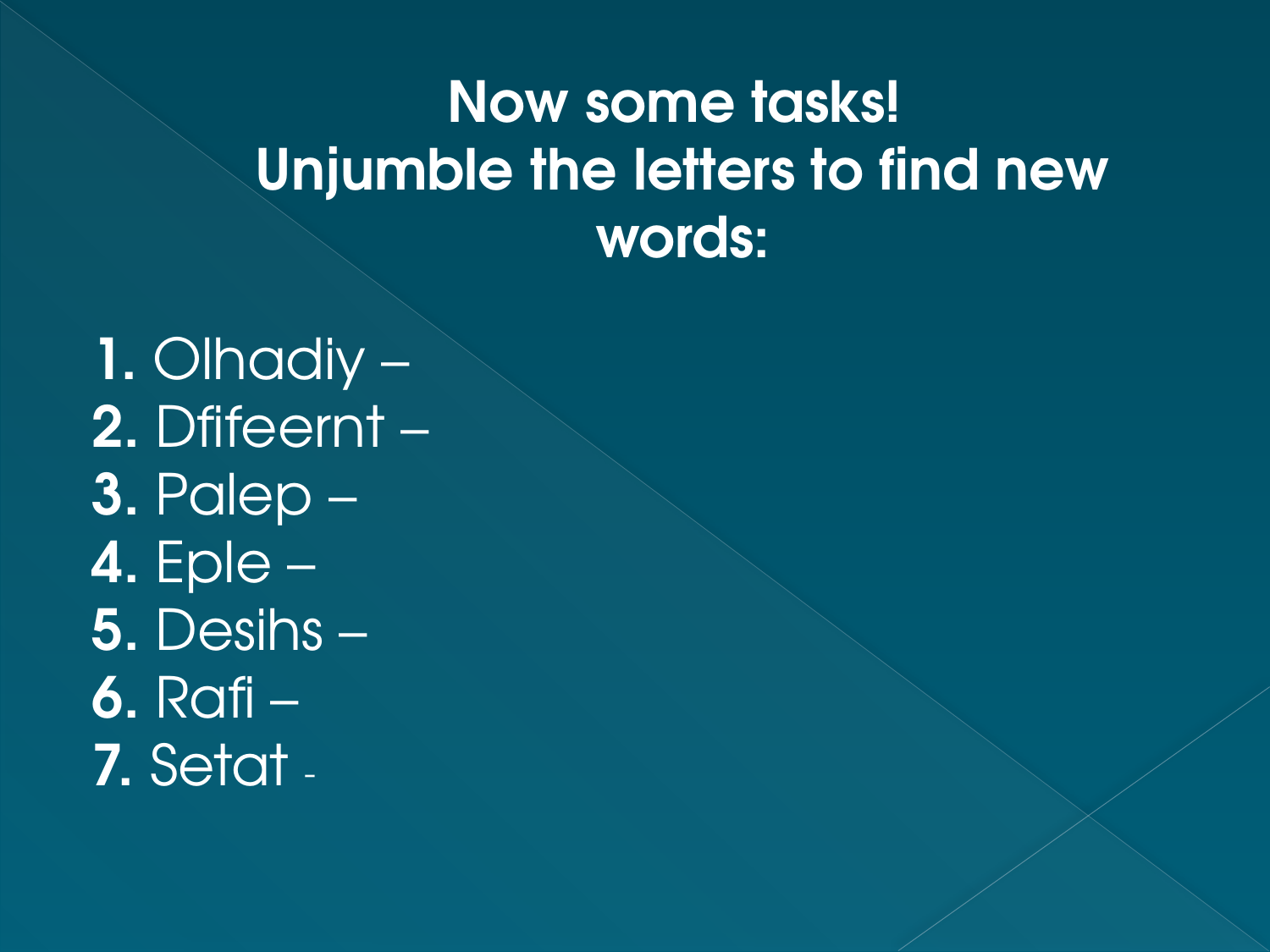

Now some tasks!
Unjumble the letters to find new words:

1. Olhadiy –
2. Dfifeernt –
3. Palep –
4. Eple –
5. Desihs –
6. Rafi –
7. Setat -